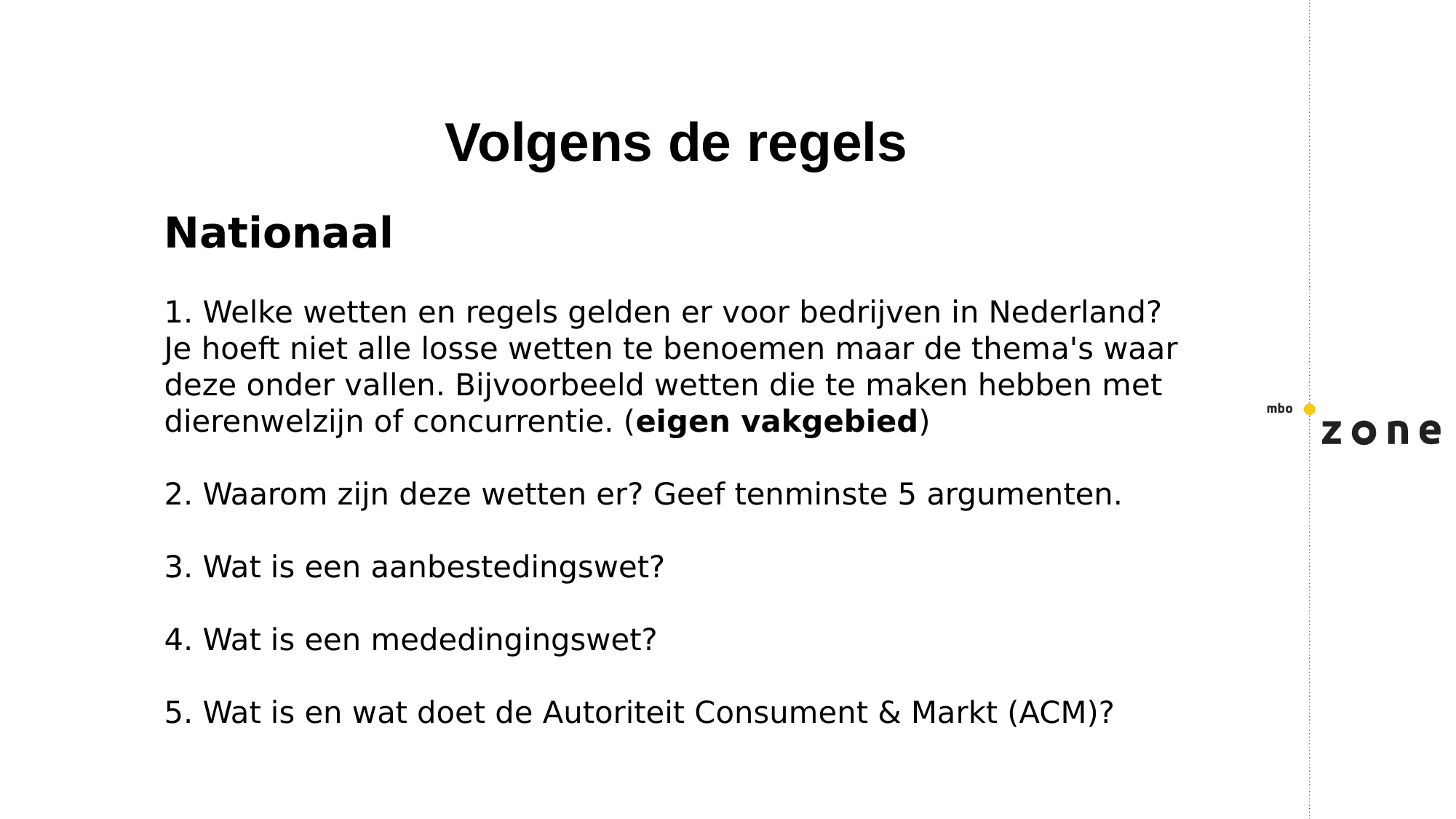

Volgens de regels
Nationaal

 Welke wetten en regels gelden er voor bedrijven in Nederland? Je hoeft niet alle losse wetten te benoemen maar de thema's waar deze onder vallen. Bijvoorbeeld wetten die te maken hebben met dierenwelzijn of concurrentie. (eigen vakgebied)

 Waarom zijn deze wetten er? Geef tenminste 5 argumenten.

 Wat is een aanbestedingswet?

 Wat is een mededingingswet?

 Wat is en wat doet de Autoriteit Consument & Markt (ACM)?